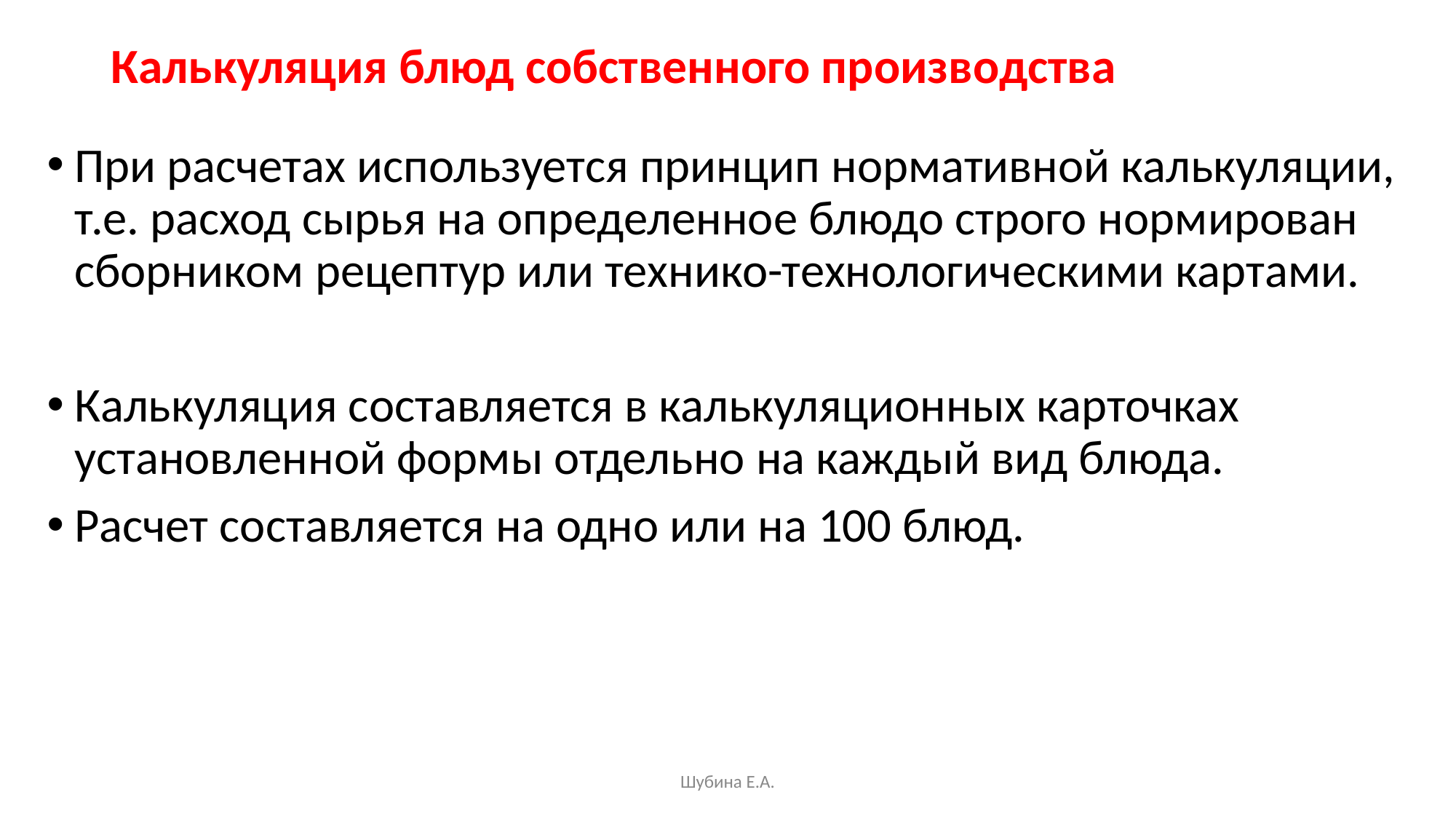

# Калькуляция блюд собственного производства
При расчетах используется принцип нормативной калькуляции, т.е. расход сырья на определенное блюдо строго нормирован сборником рецептур или технико-технологическими картами.

Калькуляция составляется в калькуляционных карточках установленной формы отдельно на каждый вид блюда.
Расчет составляется на одно или на 100 блюд.

Шубина Е.А.